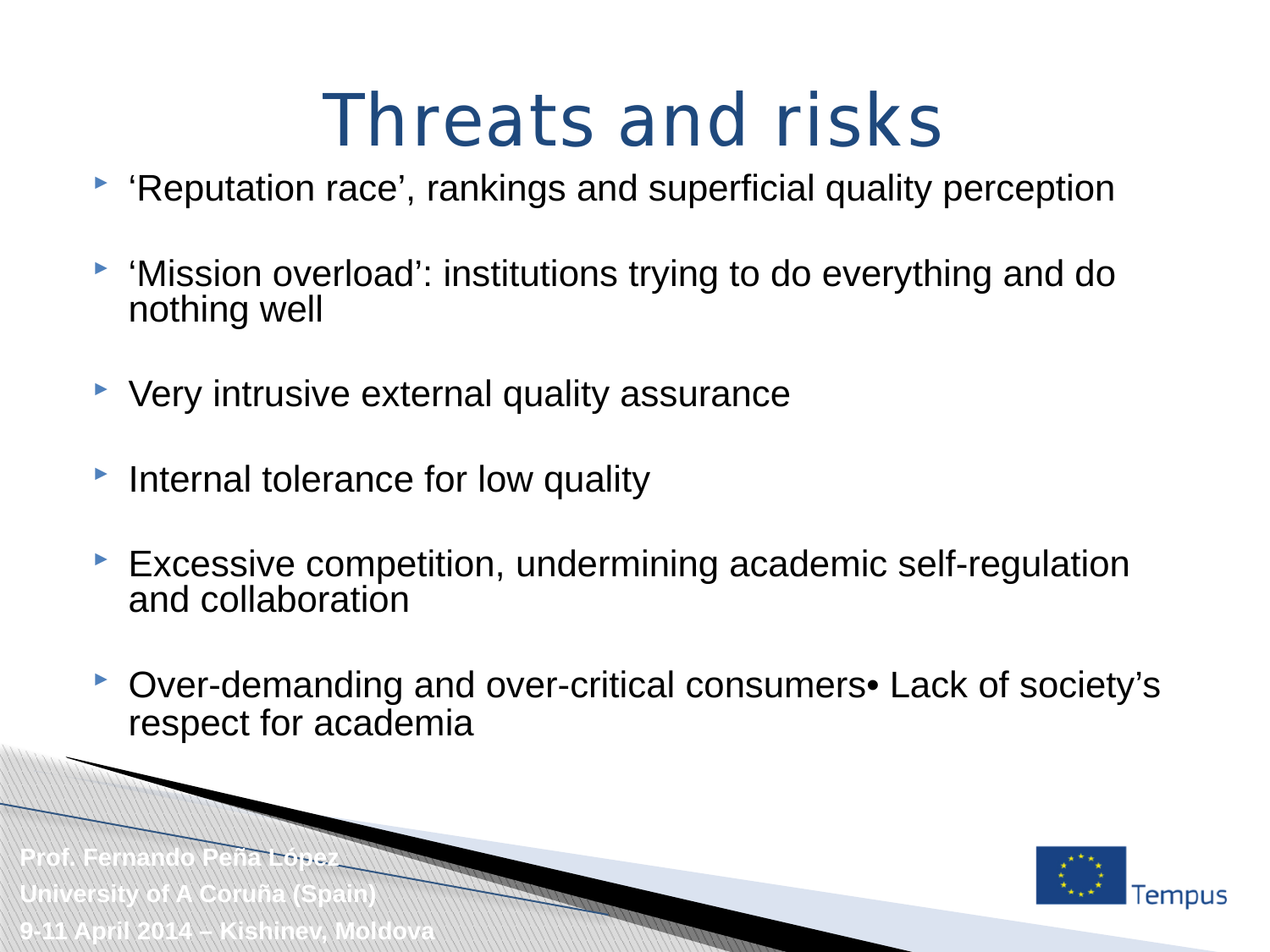

Threats and risks
‘Reputation race’, rankings and superficial quality perception

‘Mission overload’: institutions trying to do everything and do nothing well

Very intrusive external quality assurance

Internal tolerance for low quality

Excessive competition, undermining academic self-regulation and collaboration

Over-demanding and over-critical consumers• Lack of society’s respect for academia